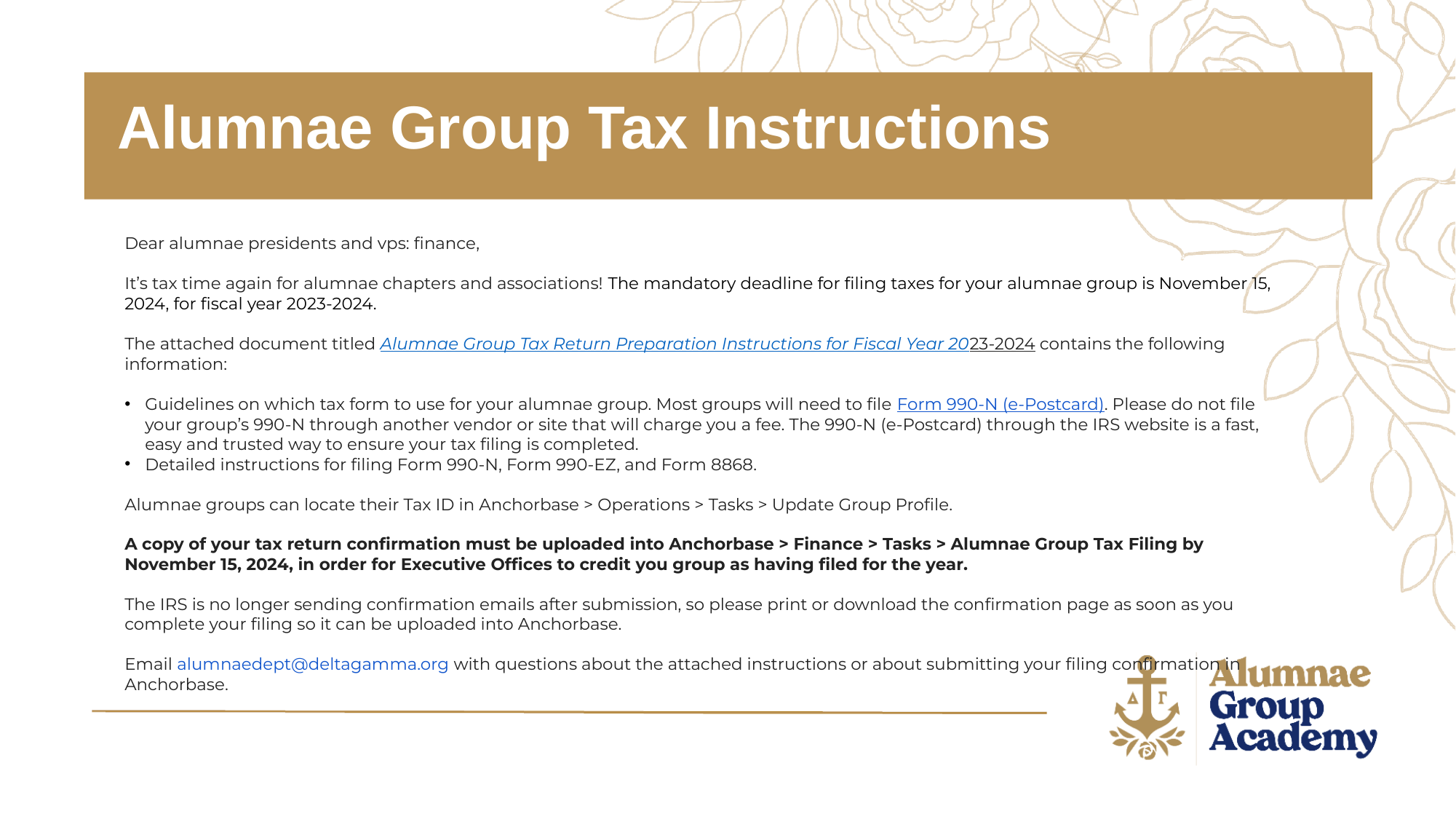

Alumnae Group Tax Instructions
Dear alumnae presidents and vps: finance,

It’s tax time again for alumnae chapters and associations! The mandatory deadline for filing taxes for your alumnae group is November 15, 2024, for fiscal year 2023-2024.

The attached document titled Alumnae Group Tax Return Preparation Instructions for Fiscal Year 2023-2024 contains the following information:

Guidelines on which tax form to use for your alumnae group. Most groups will need to file Form 990-N (e-Postcard). Please do not file your group’s 990-N through another vendor or site that will charge you a fee. The 990-N (e-Postcard) through the IRS website is a fast, easy and trusted way to ensure your tax filing is completed.
Detailed instructions for filing Form 990-N, Form 990-EZ, and Form 8868.
Alumnae groups can locate their Tax ID in Anchorbase > Operations > Tasks > Update Group Profile.
A copy of your tax return confirmation must be uploaded into Anchorbase > Finance > Tasks > Alumnae Group Tax Filing by November 15, 2024, in order for Executive Offices to credit you group as having filed for the year.

The IRS is no longer sending confirmation emails after submission, so please print or download the confirmation page as soon as you complete your filing so it can be uploaded into Anchorbase.

Email alumnaedept@deltagamma.org with questions about the attached instructions or about submitting your filing confirmation in Anchorbase.